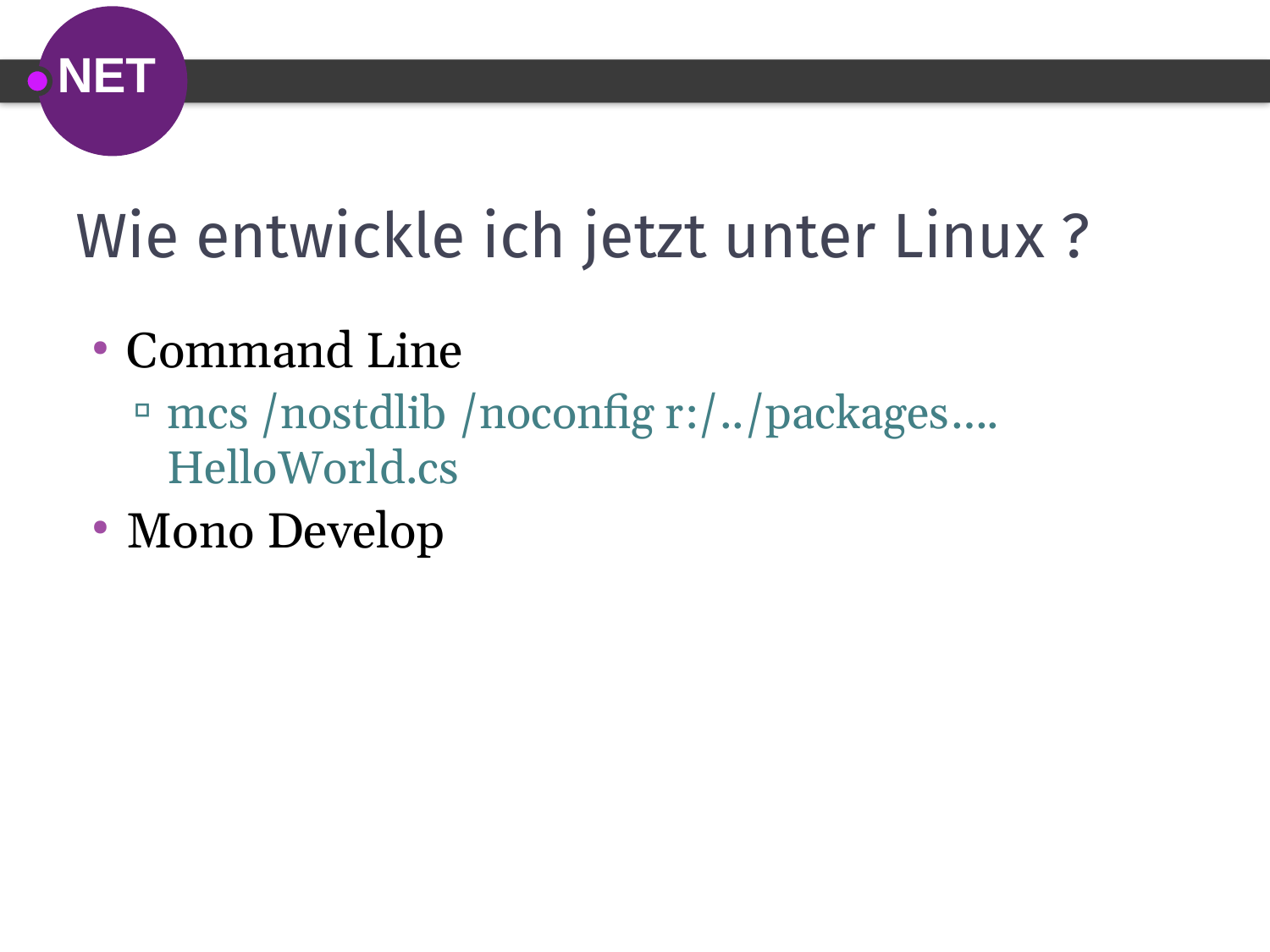

# Wie entwickle ich jetzt unter Linux ?
Command Line
mcs /nostdlib /noconfig r:/../packages…. HelloWorld.cs
Mono Develop